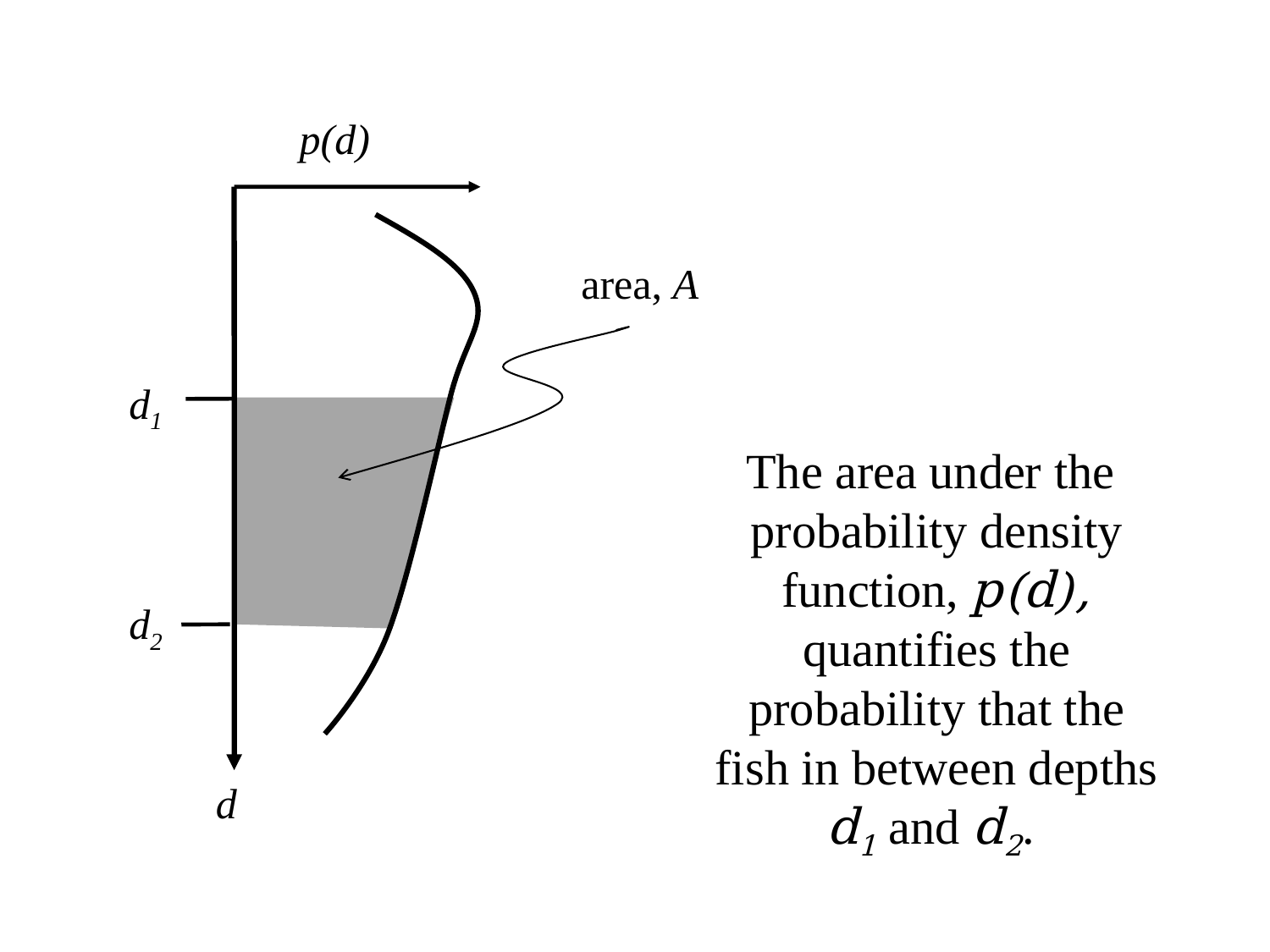

p(d)

area, A

d1

d2
d
The area under the  probability density function, p(d), quantifies the probability that the fish in between depths d1 and d2.